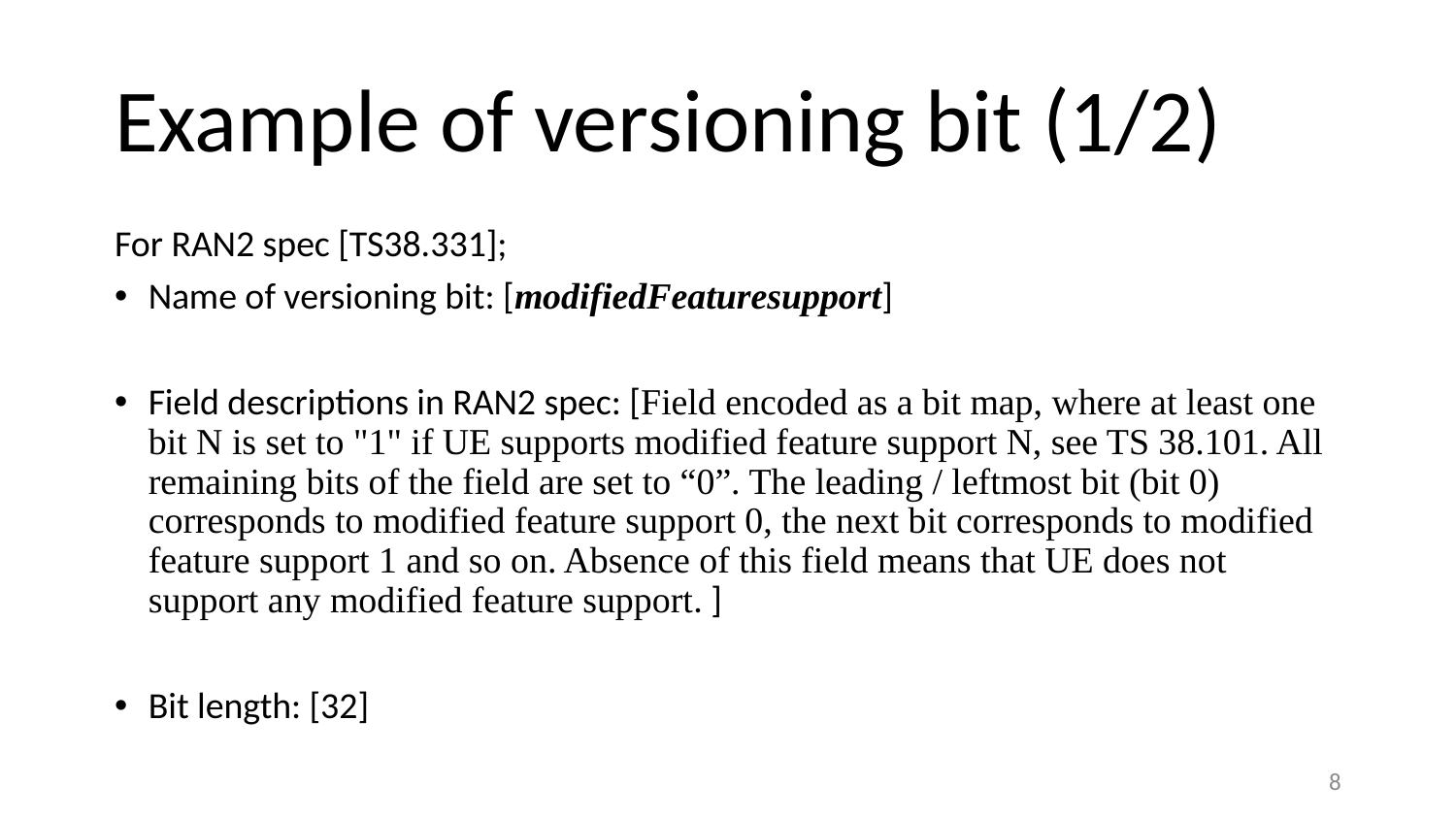

# Example of versioning bit (1/2)
For RAN2 spec [TS38.331];
Name of versioning bit: [modifiedFeaturesupport]

Field descriptions in RAN2 spec: [Field encoded as a bit map, where at least one bit N is set to "1" if UE supports modified feature support N, see TS 38.101. All remaining bits of the field are set to “0”. The leading / leftmost bit (bit 0) corresponds to modified feature support 0, the next bit corresponds to modified feature support 1 and so on. Absence of this field means that UE does not support any modified feature support. ]

Bit length: [32]
8